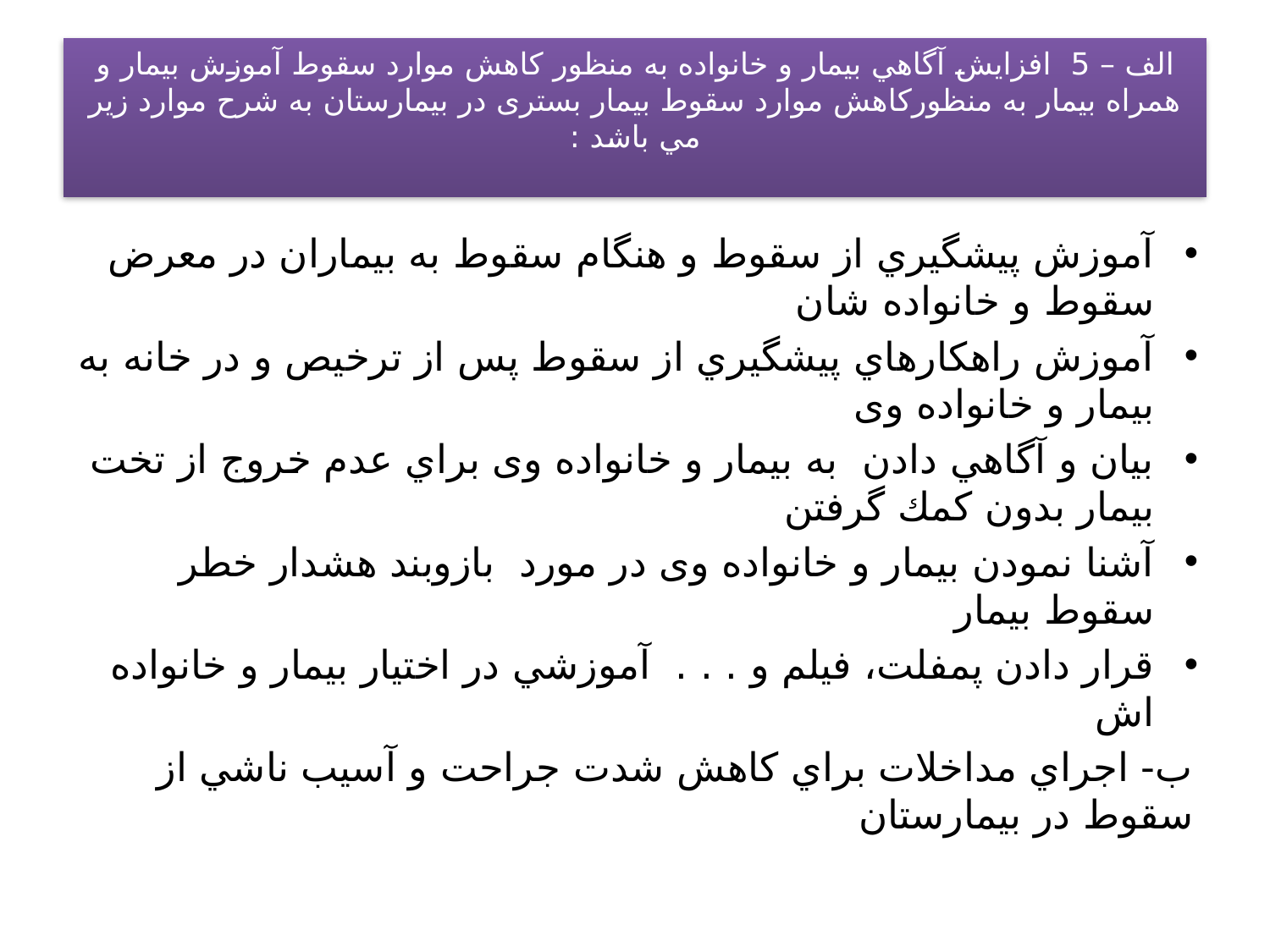

# الف – 5  افزايش آگاهي بيمار و خانواده به منظور کاهش موارد سقوط آموزش بیمار و همراه بیمار به منظورکاهش موارد سقوط بیمار بستری در بیمارستان به شرح موارد زیر مي باشد :
آموزش پيشگيري از سقوط و هنگام سقوط به بيماران در معرض سقوط و خانواده شان
آموزش راهكارهاي پيشگيري از سقوط پس از ترخيص و در خانه به بیمار و خانواده وی
بيان و آگاهي دادن  به بیمار و خانواده وی براي عدم خروج از تخت بیمار بدون كمك گرفتن
آشنا نمودن بیمار و خانواده وی در مورد  بازوبند هشدار خطر سقوط بيمار
قرار دادن پمفلت، فيلم و . . .  آموزشي در اختيار بيمار و خانواده اش
ب- اجراي مداخلات براي كاهش شدت جراحت و آسيب ناشي از سقوط در بيمارستان